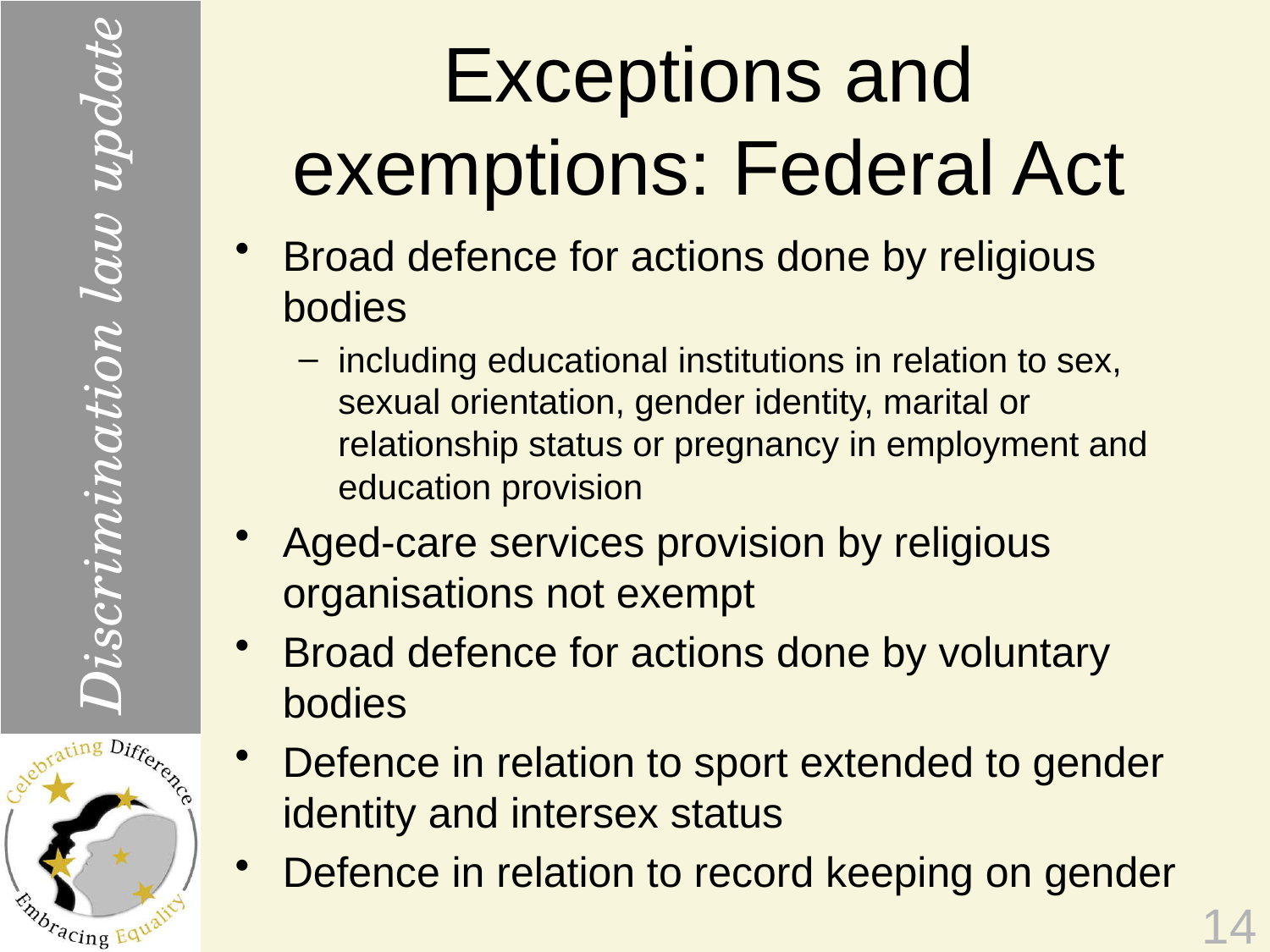

Discrimination law update
# Exceptions and exemptions: Federal Act
Broad defence for actions done by religious bodies
including educational institutions in relation to sex, sexual orientation, gender identity, marital or relationship status or pregnancy in employment and education provision
Aged-care services provision by religious organisations not exempt
Broad defence for actions done by voluntary bodies
Defence in relation to sport extended to gender identity and intersex status
Defence in relation to record keeping on gender

14